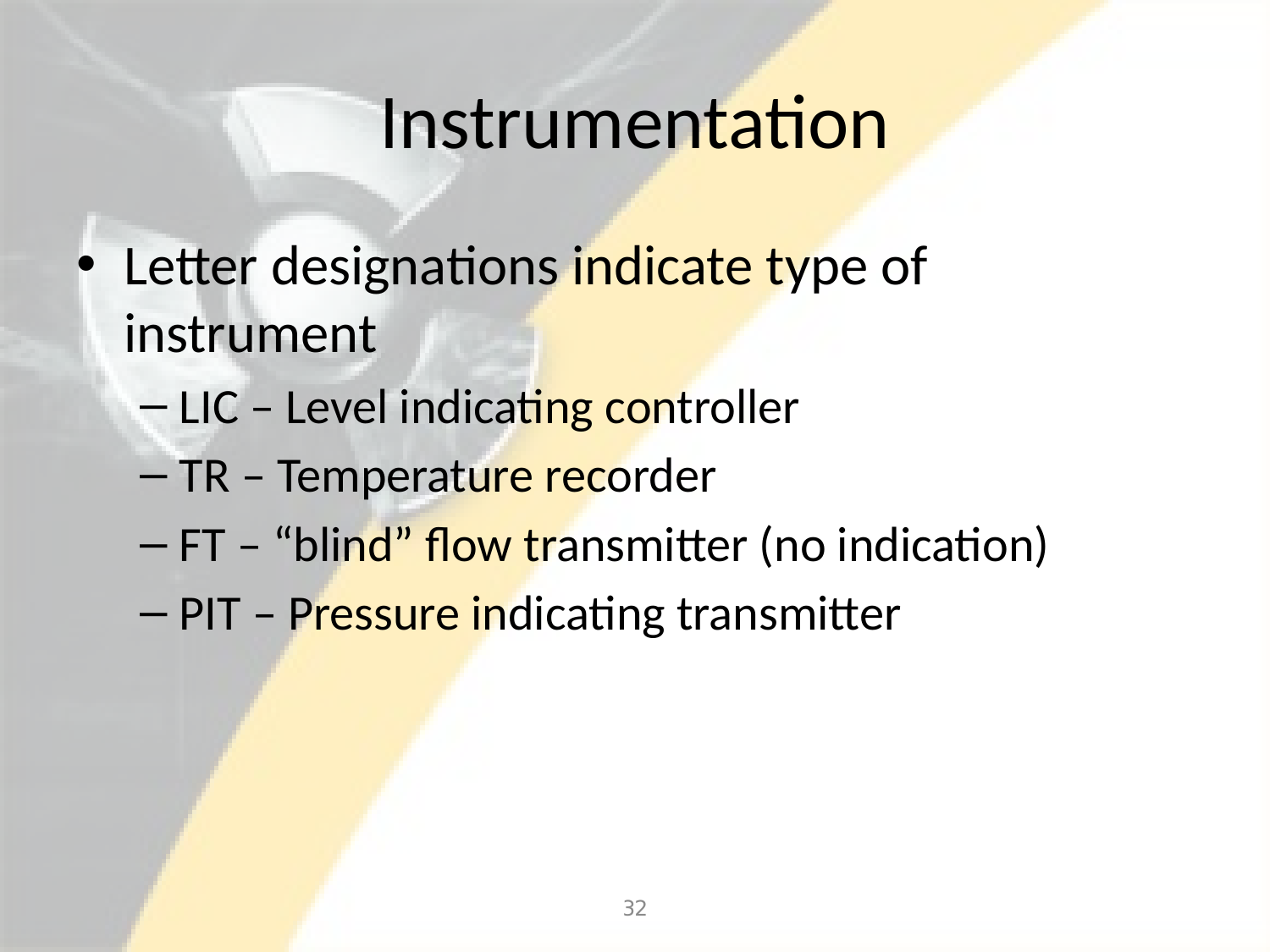

# Instrumentation
Letter designations indicate type of instrument
LIC – Level indicating controller
TR – Temperature recorder
FT – “blind” flow transmitter (no indication)
PIT – Pressure indicating transmitter
32